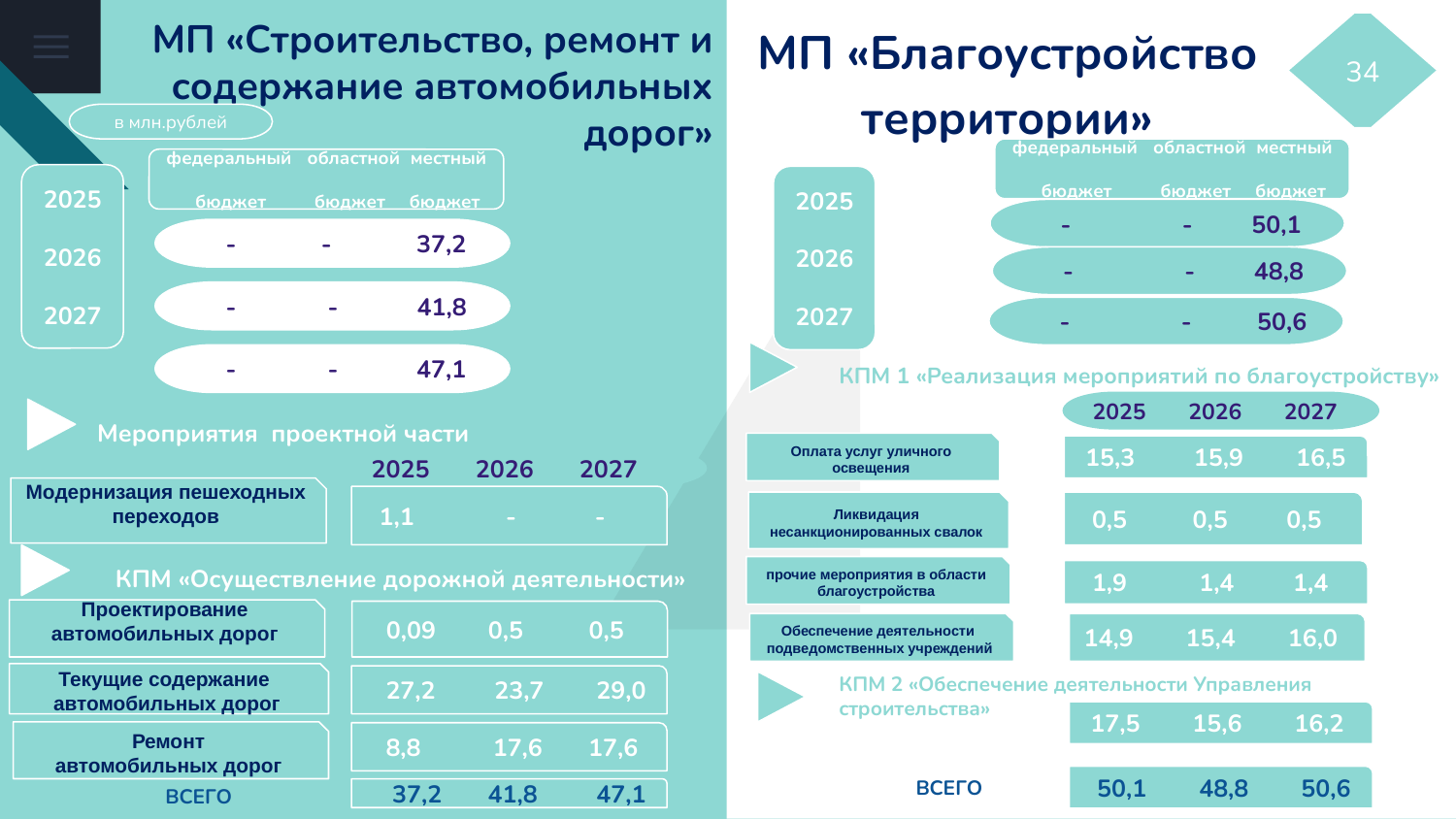

МП «Строительство, ремонт и содержание автомобильных дорог»

МП «Благоустройство территории»

34
в млн.рублей
федеральный   областной  местный
      бюджет          бюджет     бюджет
федеральный   областной  местный
      бюджет          бюджет     бюджет
2025

2026

2027
2025

2026

2027

      -                 -         50,1
      -             -             37,2
      -                 -         48,8

      -              -            41,8

      -                 -          50,6

      -              -            47,1
КПМ 1 «Реализация мероприятий по благоустройству»
2025       2026       2027

Мероприятия  проектной части
Оплата услуг уличного освещения
 15,3         15,9        16,5
2025       2026       2027

Модернизация пешеходных переходов

  1,1              -            -
Ликвидация несанкционированных свалок
  0,5          0,5         0,5

КПМ «Осуществление дорожной деятельности»
прочие мероприятия в области благоустройства
  1,9           1,4         1,4
Проектирование
автомобильных дорог

   0,09        0,5          0,5
Обеспечение деятельности
подведомственных учреждений
14,9        15,4        16,0
КПМ 2 «Обеспечение деятельности Управления строительства»
Текущие содержание
автомобильных дорог
   27,2         23,7        29,0

 17,5        15,6        16,2
Ремонт
автомобильных дорог
   8,8           17,6       17,6
  50,1        48,8        50,6
ВСЕГО
ВСЕГО
    37,2       41,8         47,1